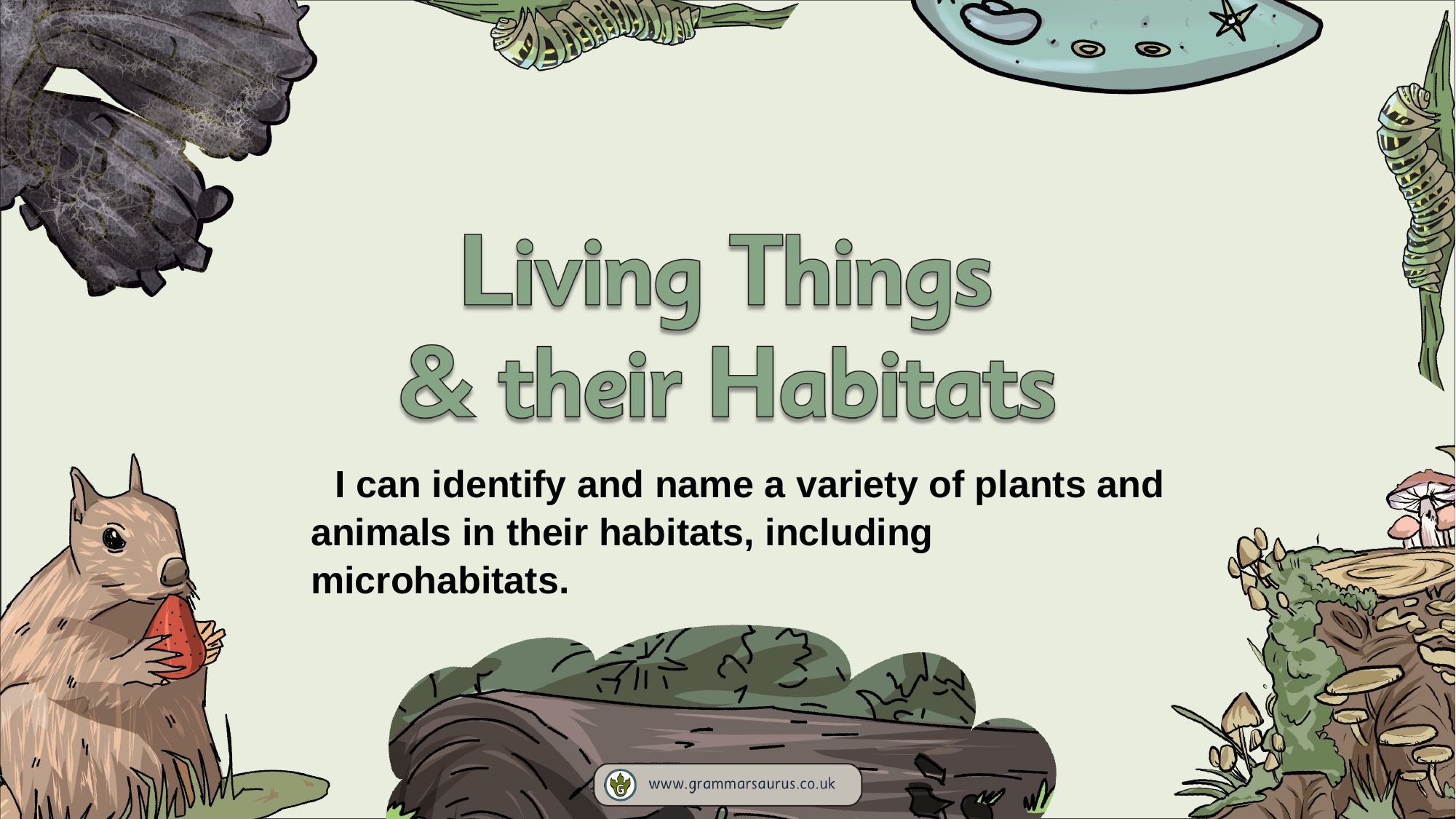

# I can identify and name a variety of plants and  animals in their habitats, including microhabitats.